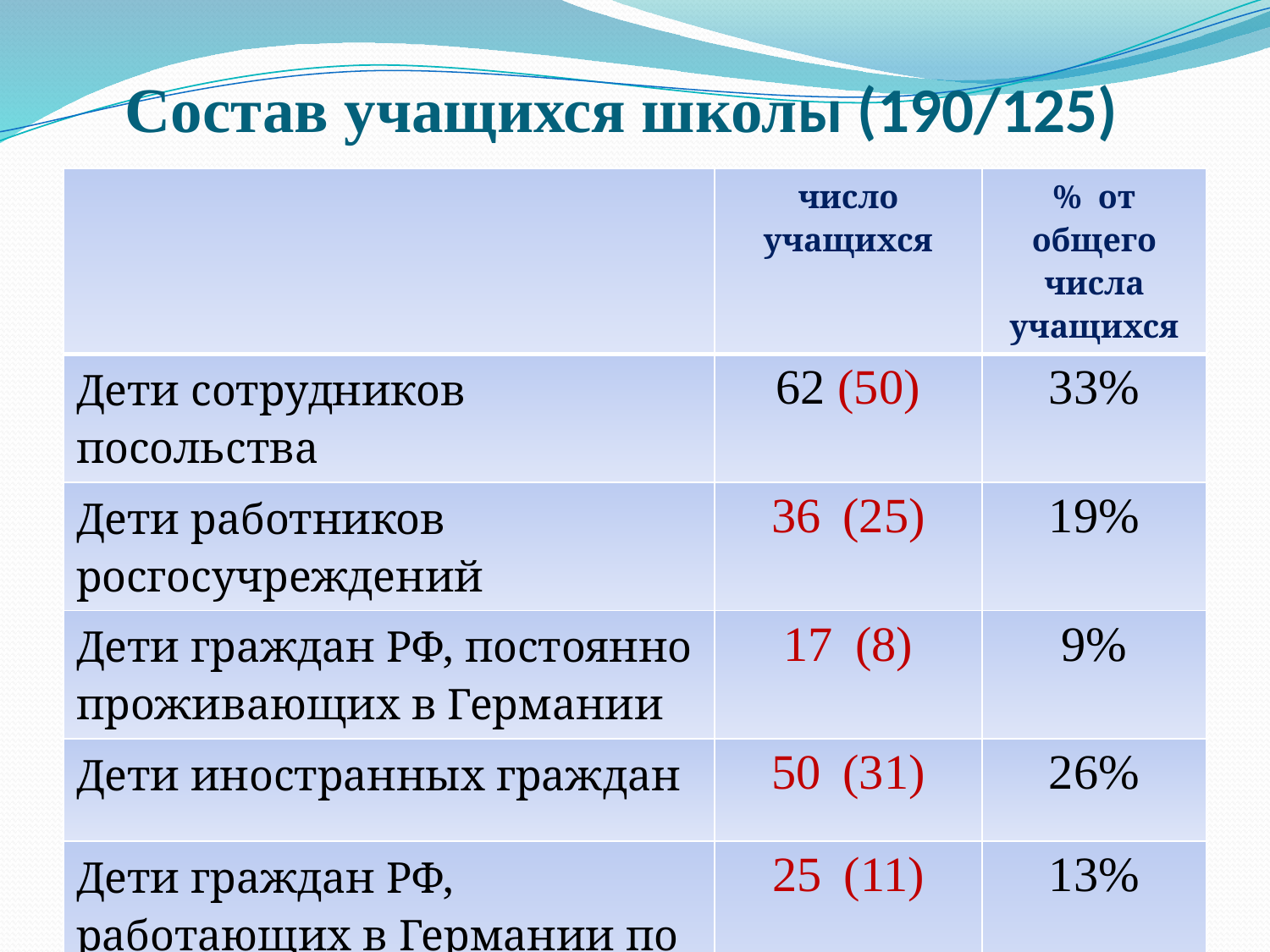

# Состав учащихся школы (190/125)
|  | число учащихся | % от общего числа учащихся |
| --- | --- | --- |
| Дети сотрудников посольства | 62 (50) | 33% |
| Дети работников росгосучреждений | (25) | 19% |
| Дети граждан РФ, постоянно проживающих в Германии | (8) | 9% |
| Дети иностранных граждан | (31) | 26% |
| Дети граждан РФ, работающих в Германии по частным контрактам | (11) | 13% |